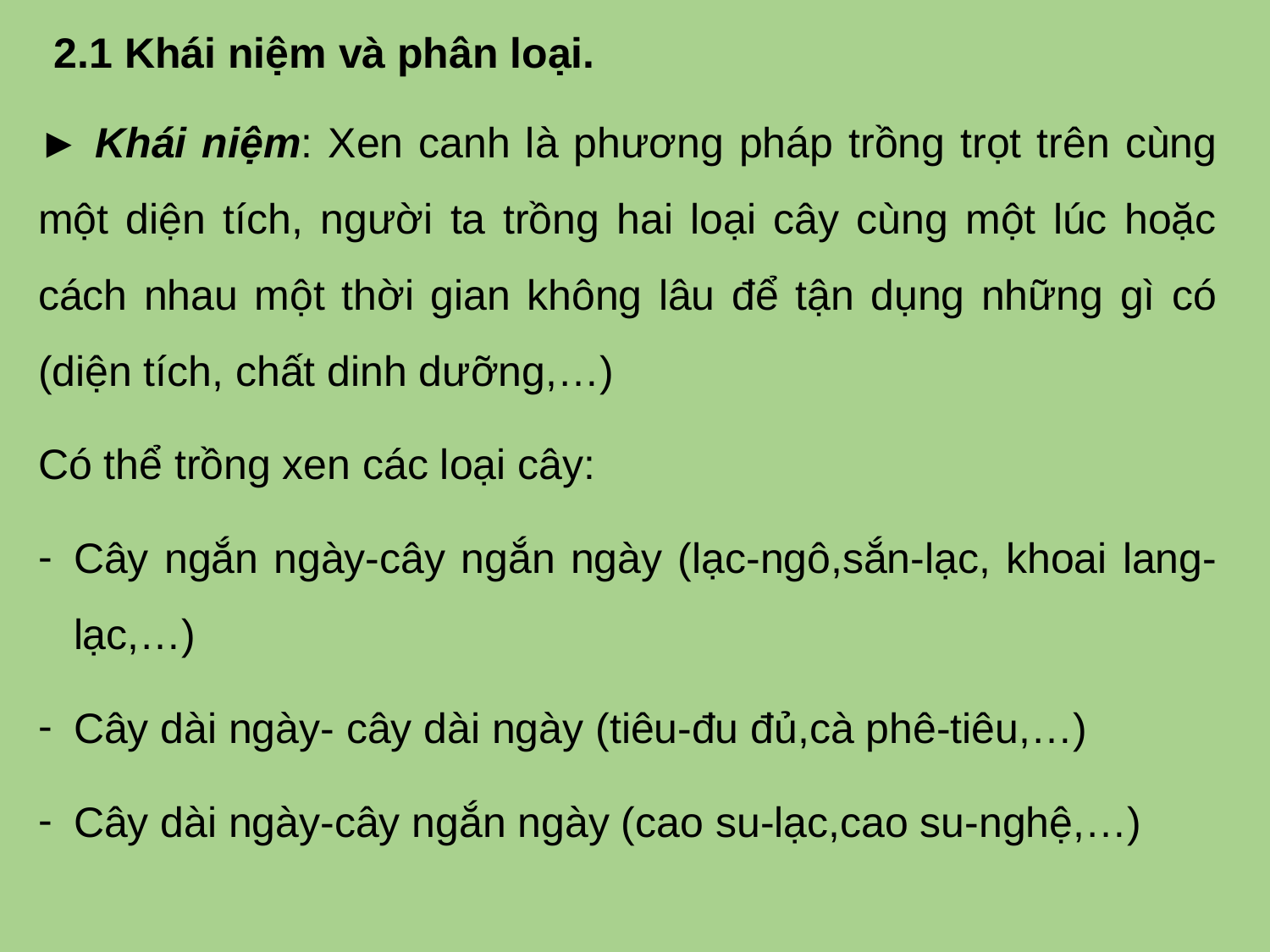

# 2.1 Khái niệm và phân loại.
► Khái niệm: Xen canh là phương pháp trồng trọt trên cùng một diện tích, người ta trồng hai loại cây cùng một lúc hoặc cách nhau một thời gian không lâu để tận dụng những gì có (diện tích, chất dinh dưỡng,…)
Có thể trồng xen các loại cây:
Cây ngắn ngày-cây ngắn ngày (lạc-ngô,sắn-lạc, khoai lang-lạc,…)
Cây dài ngày- cây dài ngày (tiêu-đu đủ,cà phê-tiêu,…)
Cây dài ngày-cây ngắn ngày (cao su-lạc,cao su-nghệ,…)

9